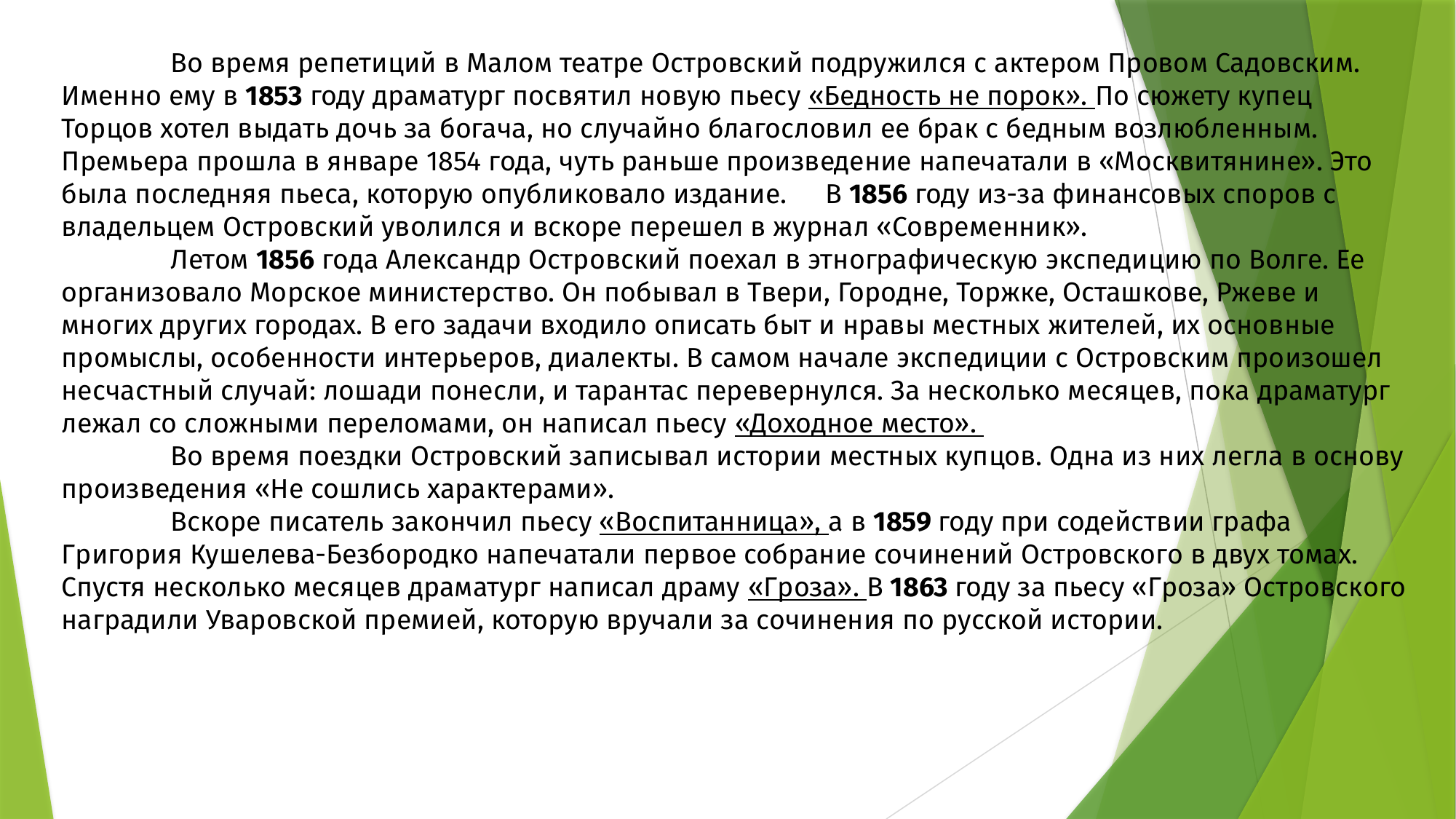

Во время репетиций в Малом театре Островский подружился с актером Провом Садовским. Именно ему в 1853 году драматург посвятил новую пьесу «Бедность не порок». По сюжету купец Торцов хотел выдать дочь за богача, но случайно благословил ее брак с бедным возлюбленным. Премьера прошла в январе 1854 года, чуть раньше произведение напечатали в «Москвитянине». Это была последняя пьеса, которую опубликовало издание. 	В 1856 году из-за финансовых споров с владельцем Островский уволился и вскоре перешел в журнал «Современник».
	Летом 1856 года Александр Островский поехал в этнографическую экспедицию по Волге. Ее организовало Морское министерство. Он побывал в Твери, Городне, Торжке, Осташкове, Ржеве и многих других городах. В его задачи входило описать быт и нравы местных жителей, их основные промыслы, особенности интерьеров, диалекты. В самом начале экспедиции с Островским произошел несчастный случай: лошади понесли, и тарантас перевернулся. За несколько месяцев, пока драматург лежал со сложными переломами, он написал пьесу «Доходное место».
	Во время поездки Островский записывал истории местных купцов. Одна из них легла в основу произведения «Не сошлись характерами».
 	Вскоре писатель закончил пьесу «Воспитанница», а в 1859 году при содействии графа Григория Кушелева-Безбородко напечатали первое собрание сочинений Островского в двух томах. Спустя несколько месяцев драматург написал драму «Гроза». В 1863 году за пьесу «Гроза» Островского наградили Уваровской премией, которую вручали за сочинения по русской истории.